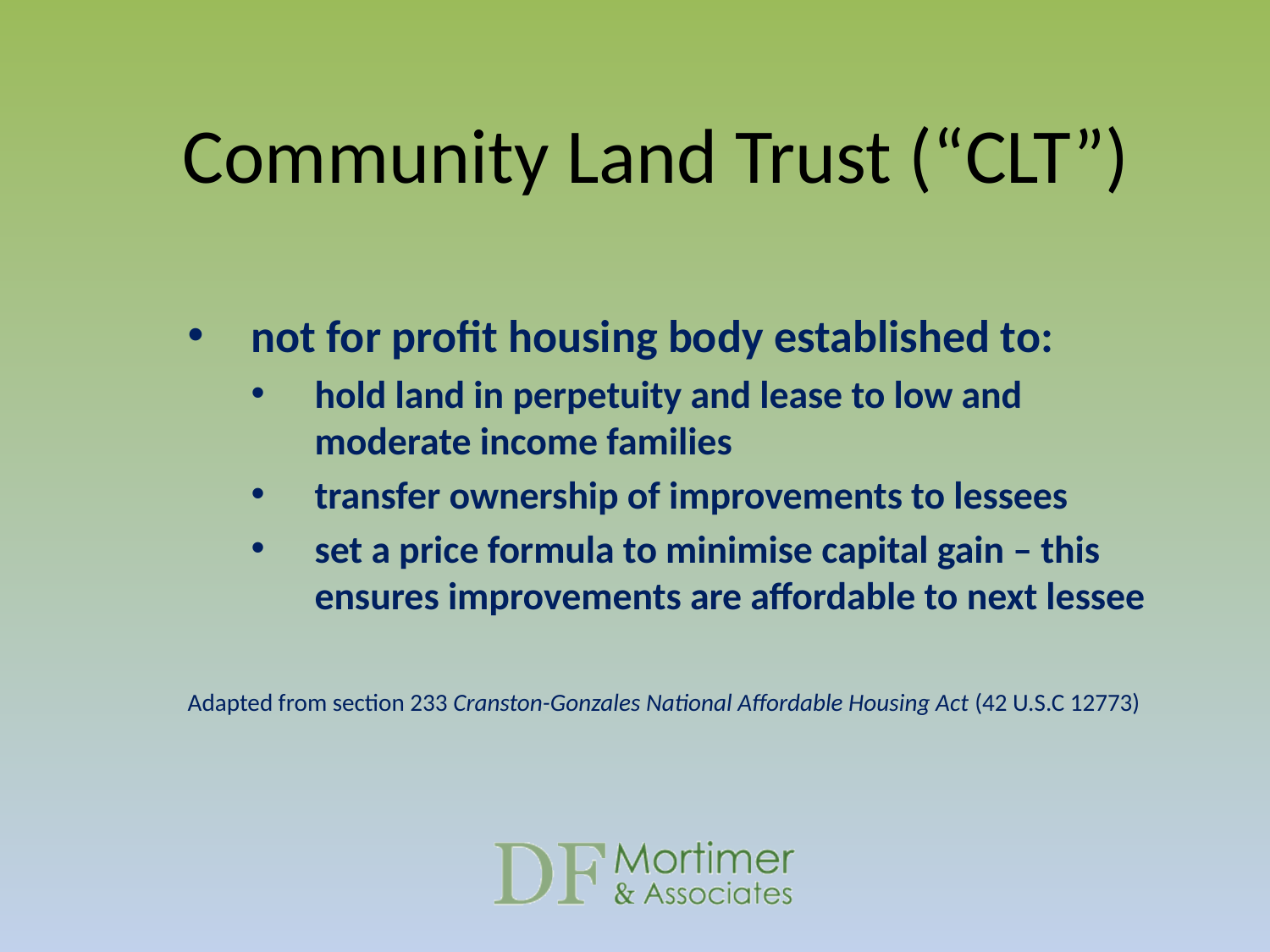

Community Land Trust (“CLT”)

not for profit housing body established to:
hold land in perpetuity and lease to low and moderate income families
transfer ownership of improvements to lessees
set a price formula to minimise capital gain – this ensures improvements are affordable to next lessee

Adapted from section 233 Cranston-Gonzales National Affordable Housing Act (42 U.S.C 12773)